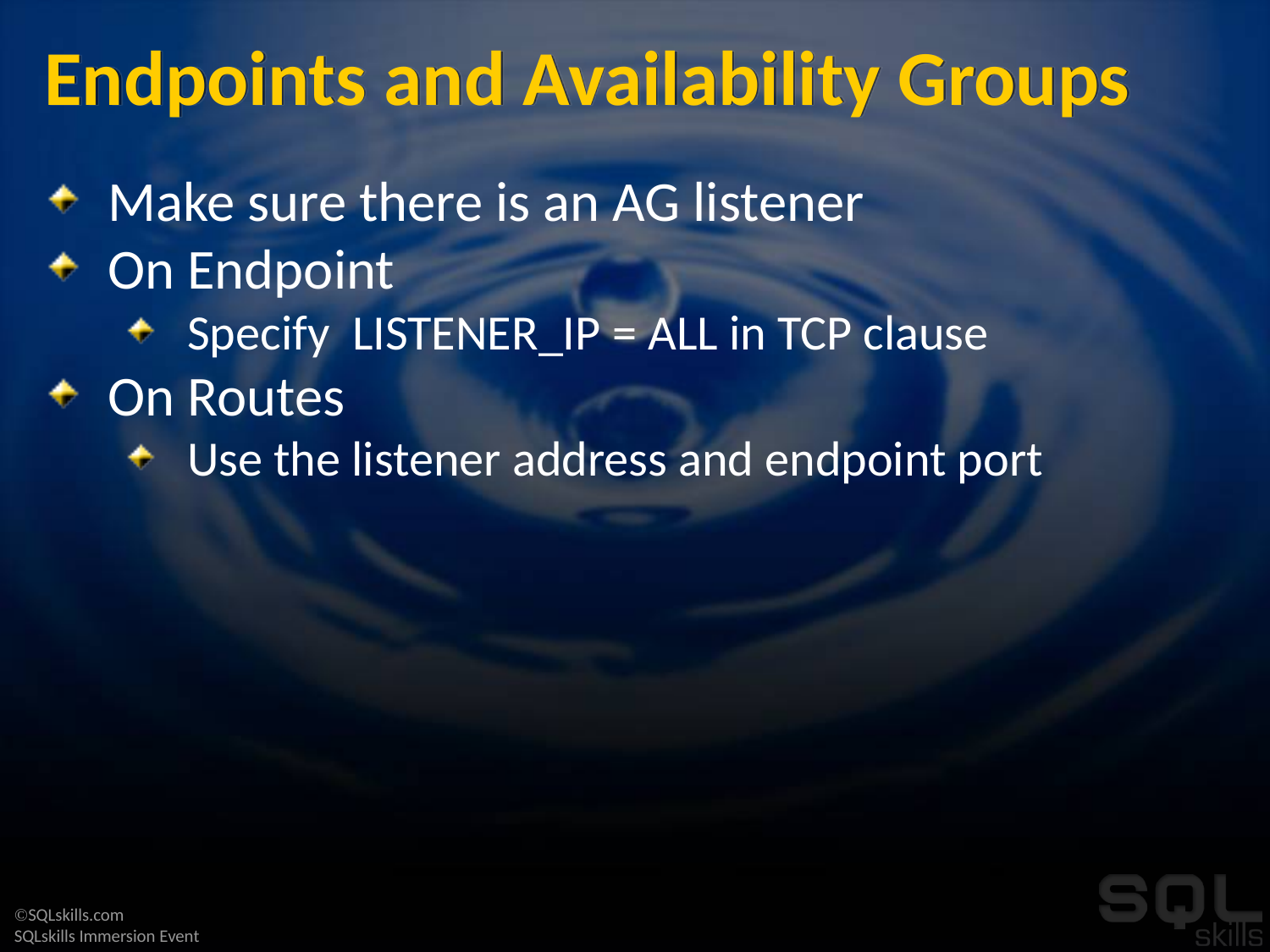

# Endpoints and Availability Groups
Make sure there is an AG listener
On Endpoint
Specify  LISTENER_IP = ALL in TCP clause
On Routes
Use the listener address and endpoint port